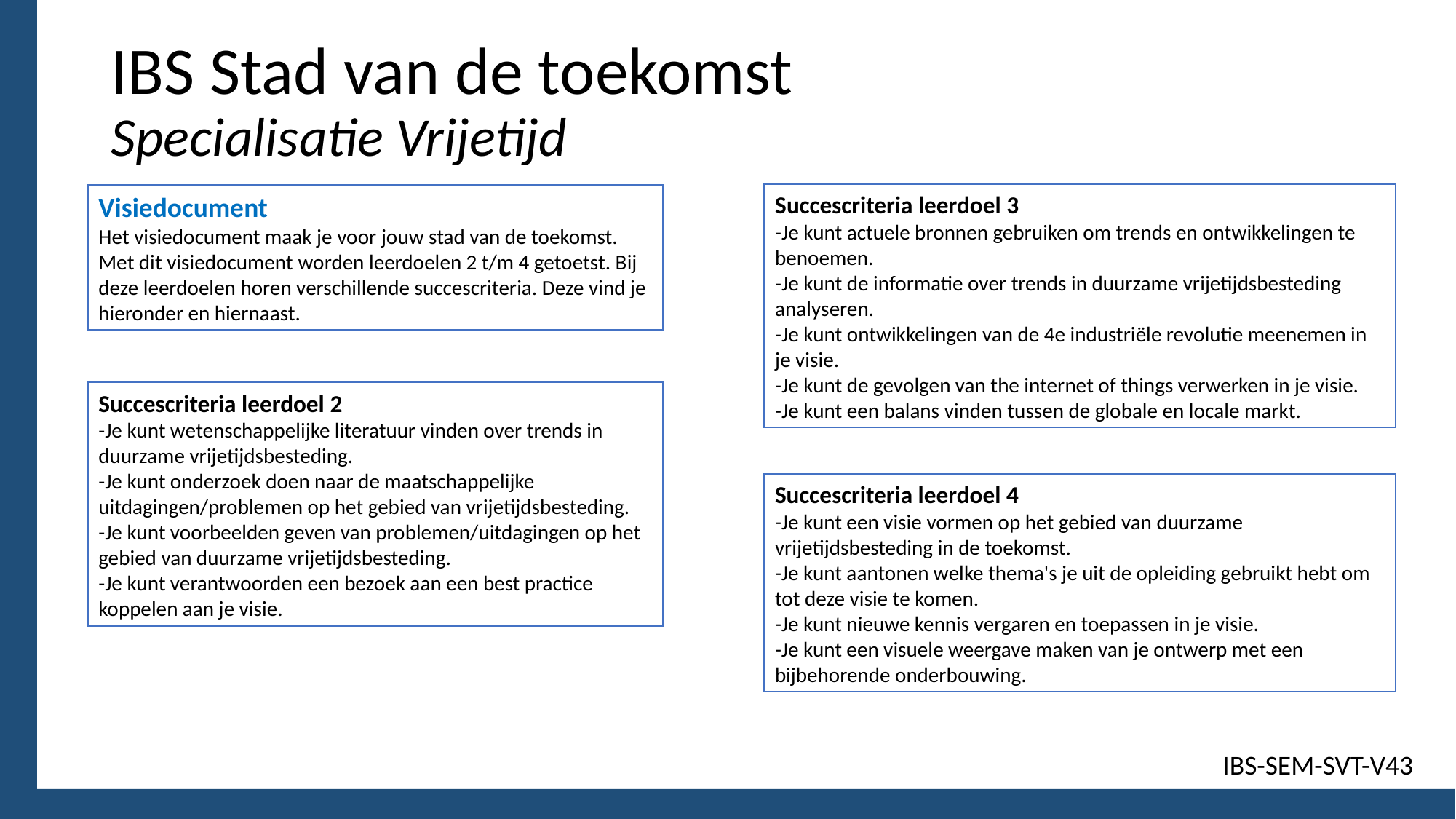

# IBS Stad van de toekomst Specialisatie Vrijetijd
Succescriteria leerdoel 3
-Je kunt actuele bronnen gebruiken om trends en ontwikkelingen te benoemen.
-Je kunt de informatie over trends in duurzame vrijetijdsbesteding analyseren.
-Je kunt ontwikkelingen van de 4e industriële revolutie meenemen in je visie.
-Je kunt de gevolgen van the internet of things verwerken in je visie.
-Je kunt een balans vinden tussen de globale en locale markt.
Visiedocument
Het visiedocument maak je voor jouw stad van de toekomst. Met dit visiedocument worden leerdoelen 2 t/m 4 getoetst. Bij deze leerdoelen horen verschillende succescriteria. Deze vind je hieronder en hiernaast.
Succescriteria leerdoel 2
-Je kunt wetenschappelijke literatuur vinden over trends in duurzame vrijetijdsbesteding.
-Je kunt onderzoek doen naar de maatschappelijke uitdagingen/problemen op het gebied van vrijetijdsbesteding.
-Je kunt voorbeelden geven van problemen/uitdagingen op het gebied van duurzame vrijetijdsbesteding.
-Je kunt verantwoorden een bezoek aan een best practice koppelen aan je visie.
Succescriteria leerdoel 4
-Je kunt een visie vormen op het gebied van duurzame vrijetijdsbesteding in de toekomst.
-Je kunt aantonen welke thema's je uit de opleiding gebruikt hebt om tot deze visie te komen.
-Je kunt nieuwe kennis vergaren en toepassen in je visie.
-Je kunt een visuele weergave maken van je ontwerp met een bijbehorende onderbouwing.
IBS-SEM-SVT-V43